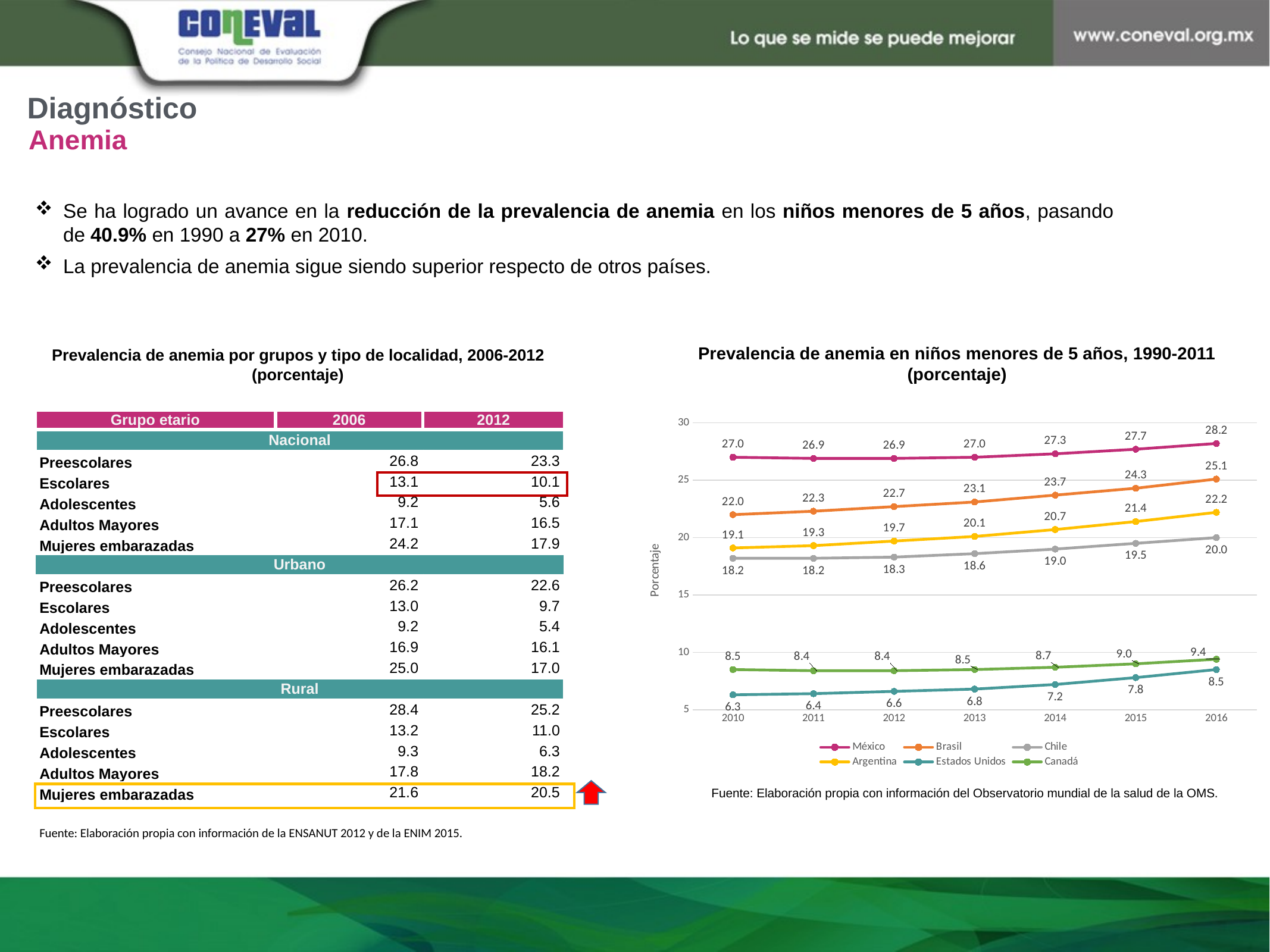

Diagnóstico
Anemia
Se ha logrado un avance en la reducción de la prevalencia de anemia en los niños menores de 5 años, pasando de 40.9% en 1990 a 27% en 2010.
La prevalencia de anemia sigue siendo superior respecto de otros países.
Prevalencia de anemia en niños menores de 5 años, 1990-2011 (porcentaje)
Prevalencia de anemia por grupos y tipo de localidad, 2006-2012 (porcentaje)
| Grupo etario | 2006 | 2012 |
| --- | --- | --- |
| Nacional |  |  |
| Preescolares | 26.8 | 23.3 |
| Escolares | 13.1 | 10.1 |
| Adolescentes | 9.2 | 5.6 |
| Adultos Mayores | 17.1 | 16.5 |
| Mujeres embarazadas | 24.2 | 17.9 |
| Urbano |  |  |
| Preescolares | 26.2 | 22.6 |
| Escolares | 13.0 | 9.7 |
| Adolescentes | 9.2 | 5.4 |
| Adultos Mayores | 16.9 | 16.1 |
| Mujeres embarazadas | 25.0 | 17.0 |
| Rural |  |  |
| Preescolares | 28.4 | 25.2 |
| Escolares | 13.2 | 11.0 |
| Adolescentes | 9.3 | 6.3 |
| Adultos Mayores | 17.8 | 18.2 |
| Mujeres embarazadas | 21.6 | 20.5 |
| Fuente: Elaboración propia con información de la ENSANUT 2012 y de la ENIM 2015. |  |  |

### Chart

| Category | México | Brasil | Chile | Argentina | Estados Unidos | Canadá |
|---|---|---|---|---|---|---|
| 2010 | 27.0 | 22.0 | 18.2 | 19.1 | 6.3 | 8.5 |
| 2011 | 26.9 | 22.3 | 18.2 | 19.3 | 6.4 | 8.4 |
| 2012 | 26.9 | 22.7 | 18.3 | 19.7 | 6.6 | 8.4 |
| 2013 | 27.0 | 23.1 | 18.6 | 20.1 | 6.8 | 8.5 |
| 2014 | 27.3 | 23.7 | 19.0 | 20.7 | 7.2 | 8.7 |
| 2015 | 27.7 | 24.3 | 19.5 | 21.4 | 7.8 | 9.0 |
| 2016 | 28.2 | 25.1 | 20.0 | 22.2 | 8.5 | 9.4 |

Fuente: Elaboración propia con información del Observatorio mundial de la salud de la OMS.